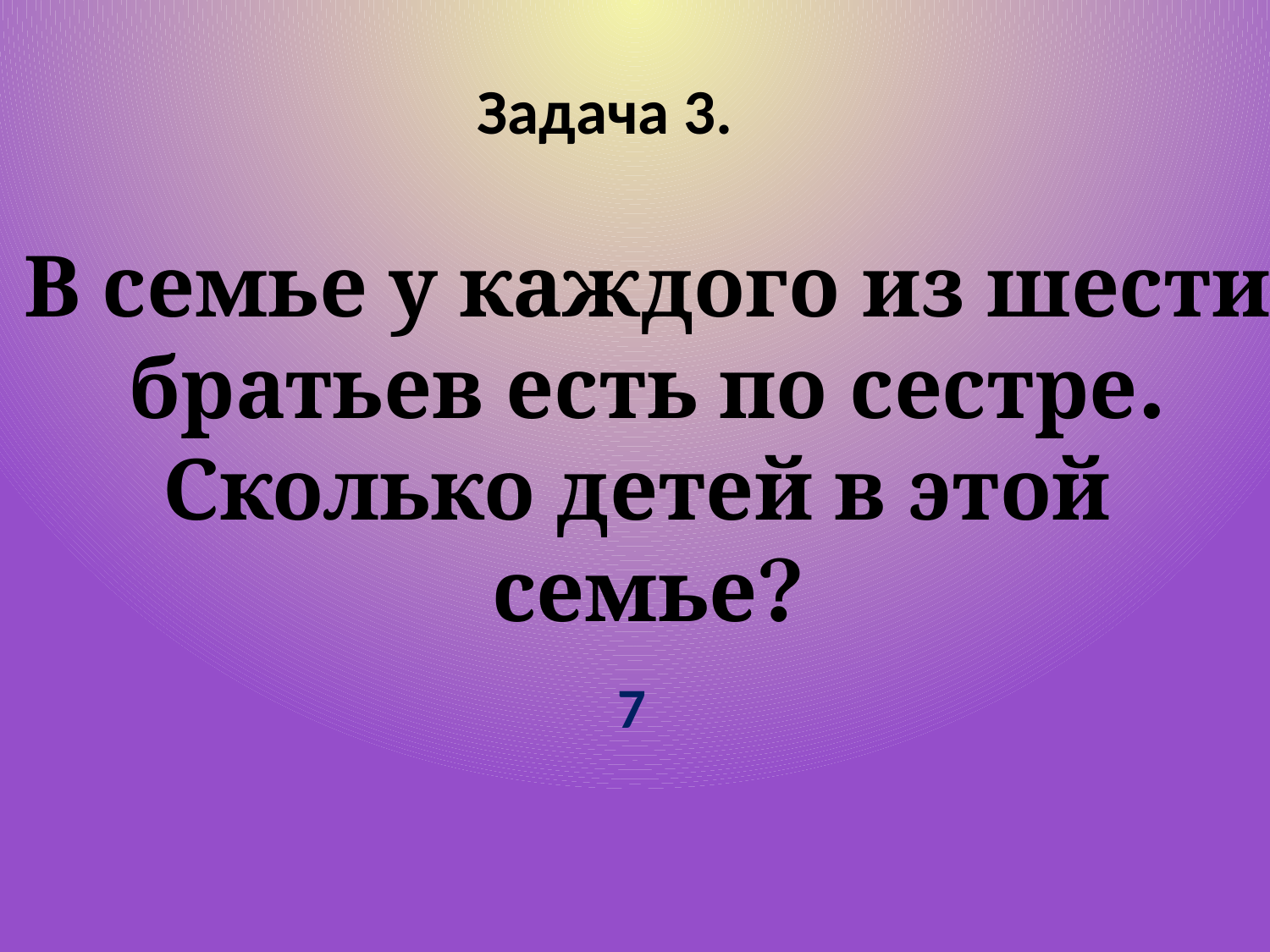

Задача 3.
В семье у каждого из шести
 братьев есть по сестре.
Сколько детей в этой
семье?
7